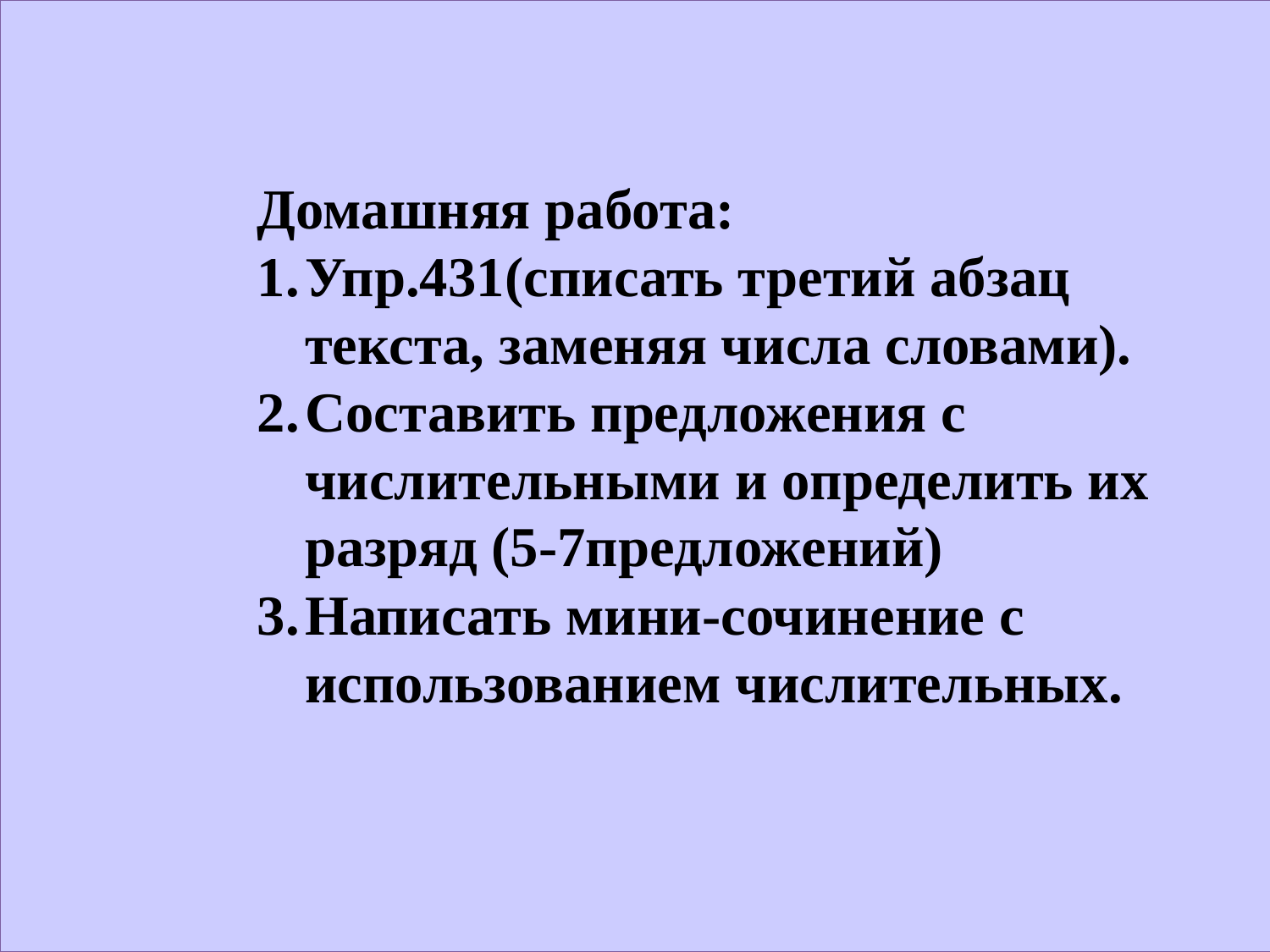

Домашняя работа:
Упр.431(списать третий абзац текста, заменяя числа словами).
Составить предложения с числительными и определить их разряд (5-7предложений)
Написать мини-сочинение с использованием числительных.